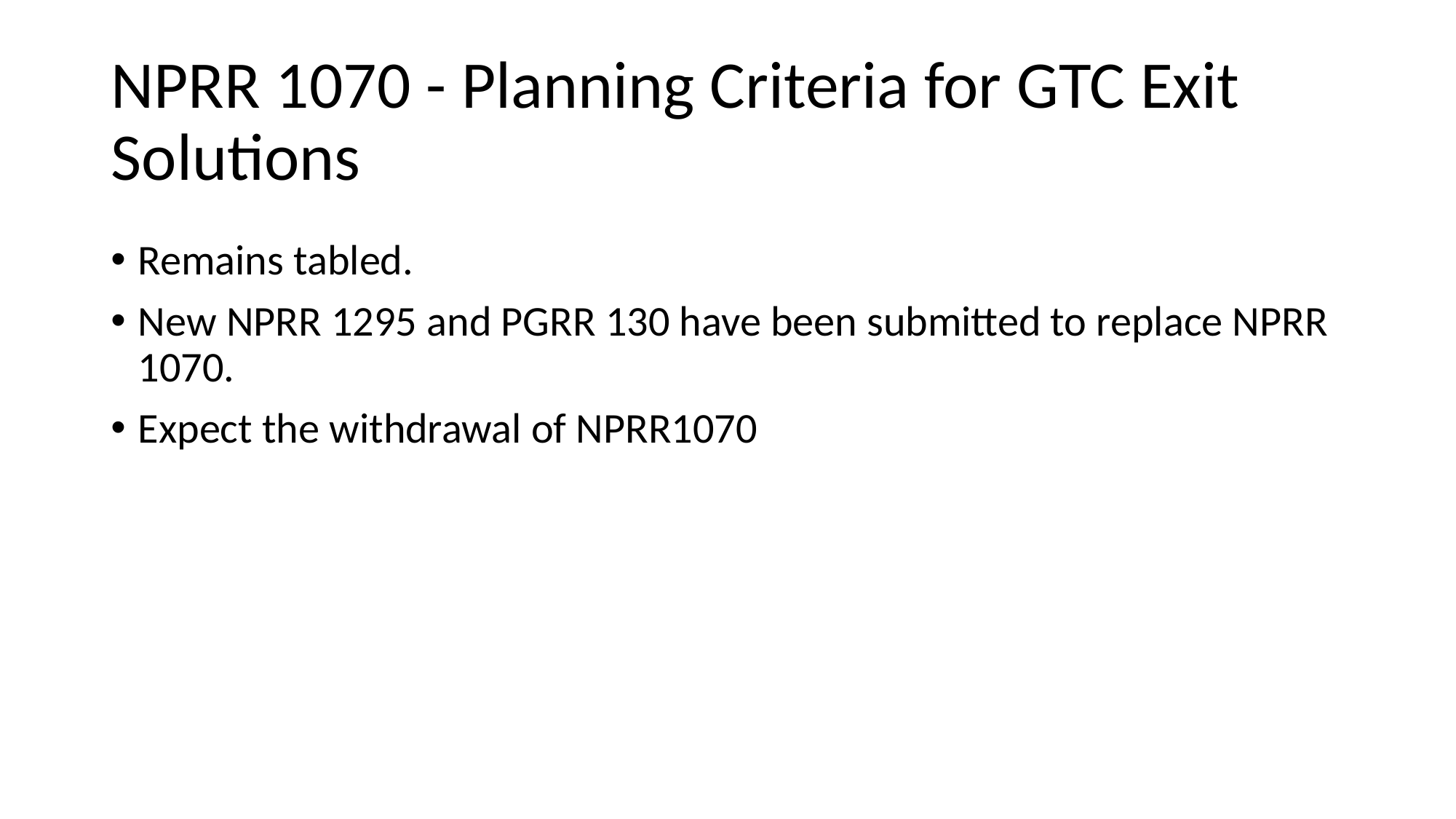

# NPRR 1070 - Planning Criteria for GTC Exit Solutions
Remains tabled.
New NPRR 1295 and PGRR 130 have been submitted to replace NPRR 1070.
Expect the withdrawal of NPRR1070